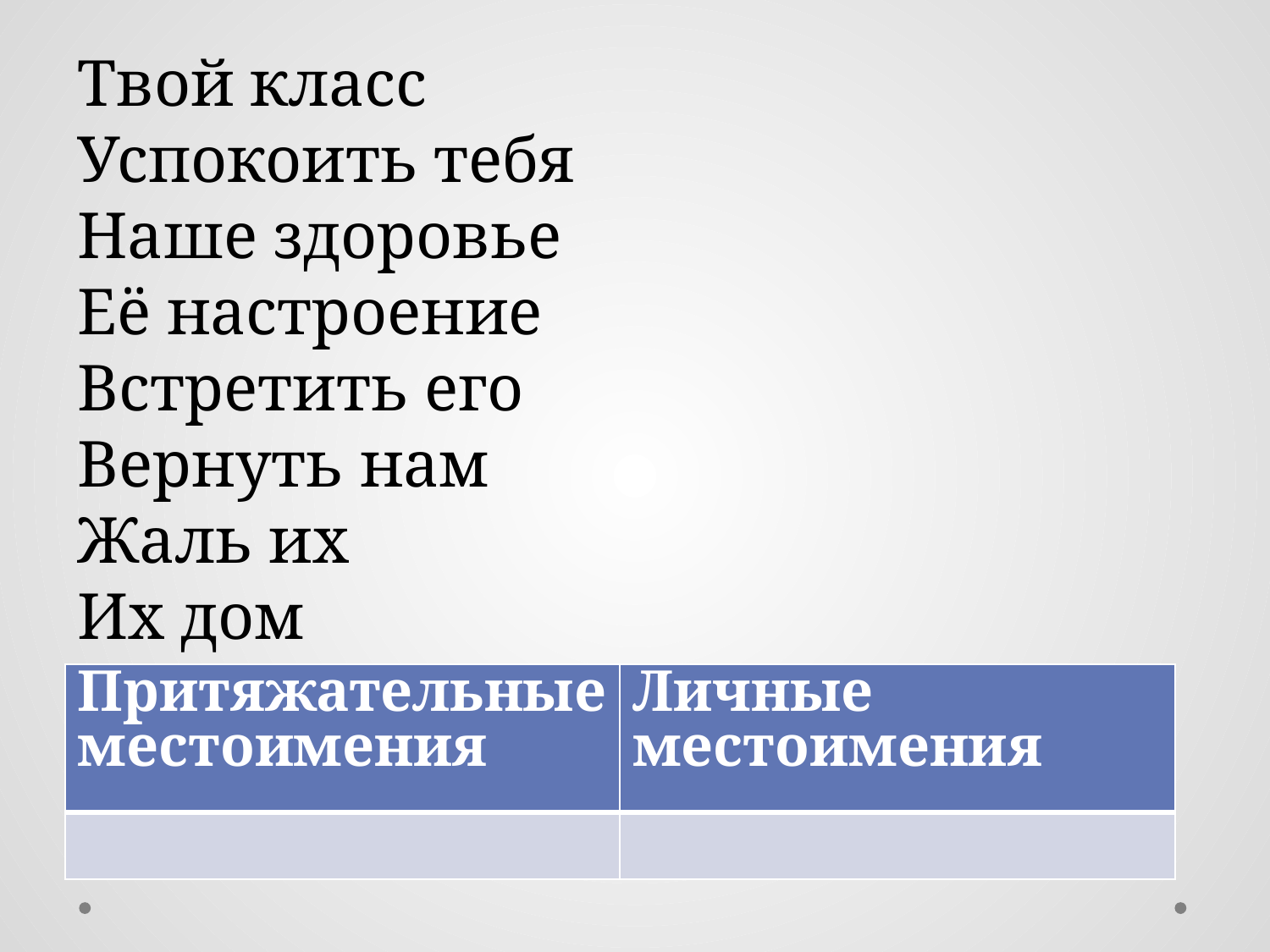

Твой класс
Успокоить тебя
Наше здоровье
Её настроение
Встретить его
Вернуть нам
Жаль их
Их дом
| Притяжательные местоимения | Личные местоимения |
| --- | --- |
|  |  |